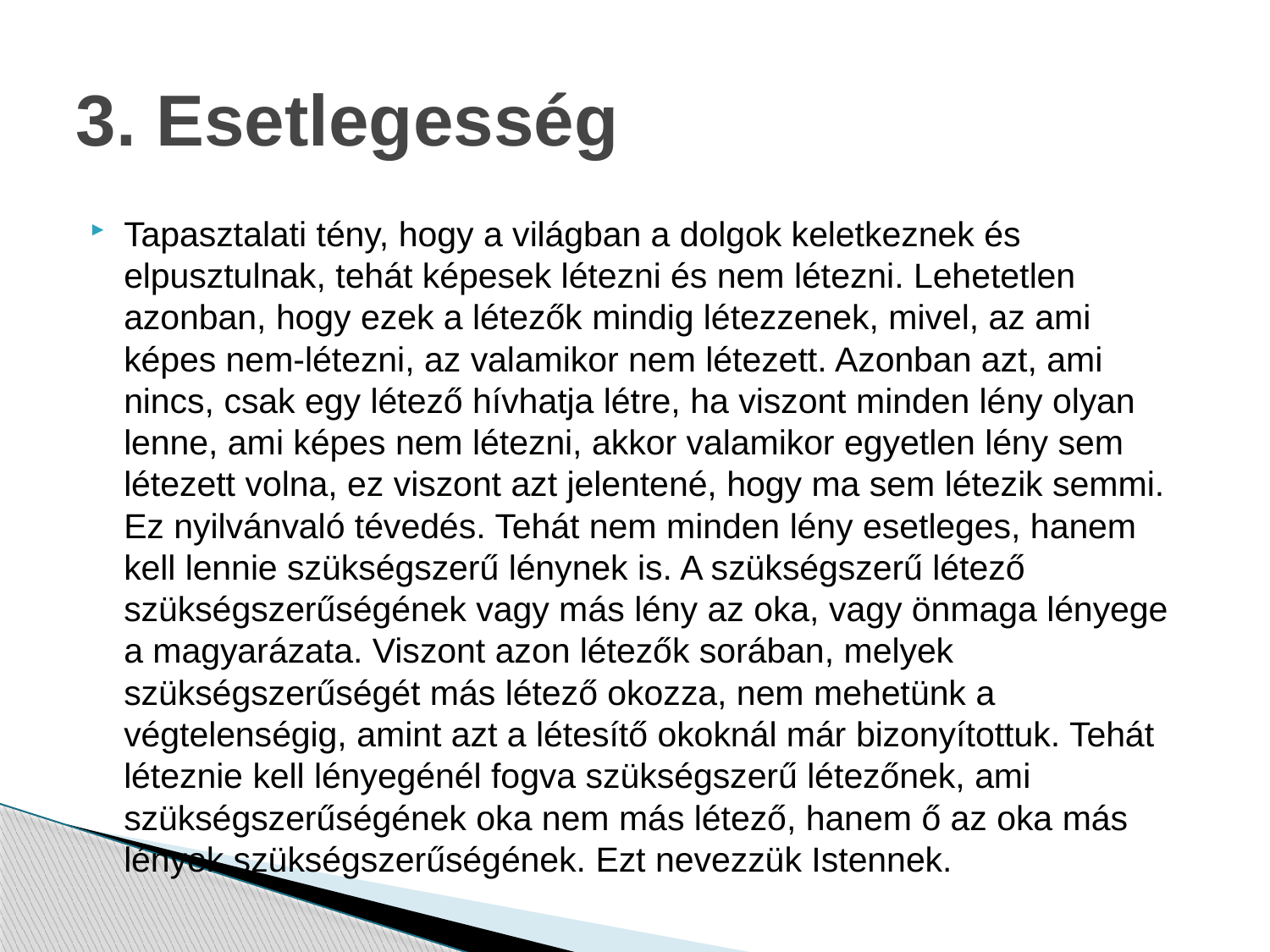

# 3. Esetlegesség
Tapasztalati tény, hogy a világban a dolgok keletkeznek és elpusztulnak, tehát képesek létezni és nem létezni. Lehetetlen azonban, hogy ezek a létezők mindig létezzenek, mivel, az ami képes nem-létezni, az valamikor nem létezett. Azonban azt, ami nincs, csak egy létező hívhatja létre, ha viszont minden lény olyan lenne, ami képes nem létezni, akkor valamikor egyetlen lény sem létezett volna, ez viszont azt jelentené, hogy ma sem létezik semmi. Ez nyilvánvaló tévedés. Tehát nem minden lény esetleges, hanem kell lennie szükségszerű lénynek is. A szükségszerű létező szükségszerűségének vagy más lény az oka, vagy önmaga lényege a magyarázata. Viszont azon létezők sorában, melyek szükségszerűségét más létező okozza, nem mehetünk a végtelenségig, amint azt a létesítő okoknál már bizonyítottuk. Tehát léteznie kell lényegénél fogva szükségszerű létezőnek, ami szükségszerűségének oka nem más létező, hanem ő az oka más lények szükségszerűségének. Ezt nevezzük Istennek.